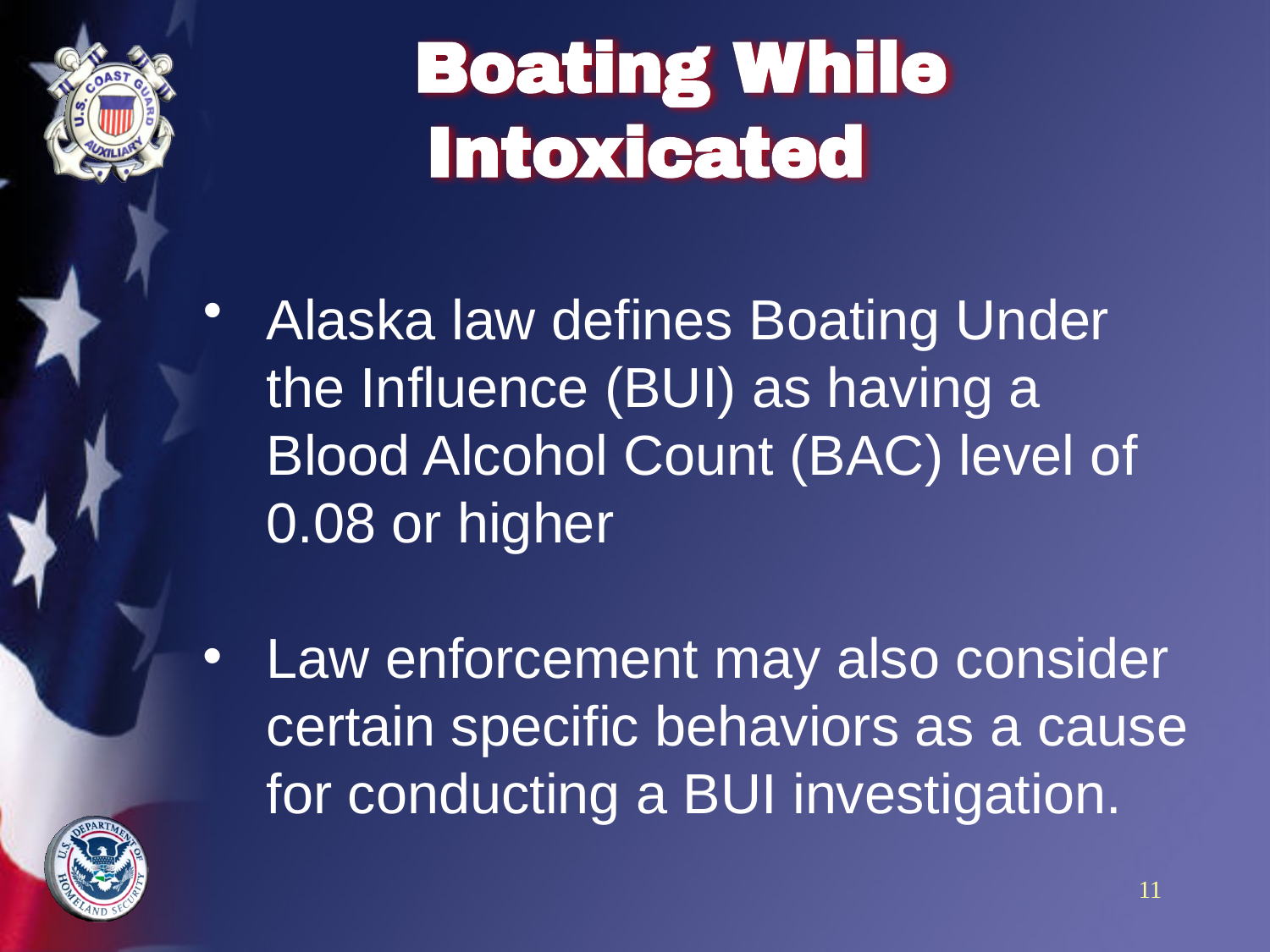

# Boating While Intoxicated

Alaska law defines Boating Under the Influence (BUI) as having a Blood Alcohol Count (BAC) level of 0.08 or higher
Law enforcement may also consider certain specific behaviors as a cause for conducting a BUI investigation.
11